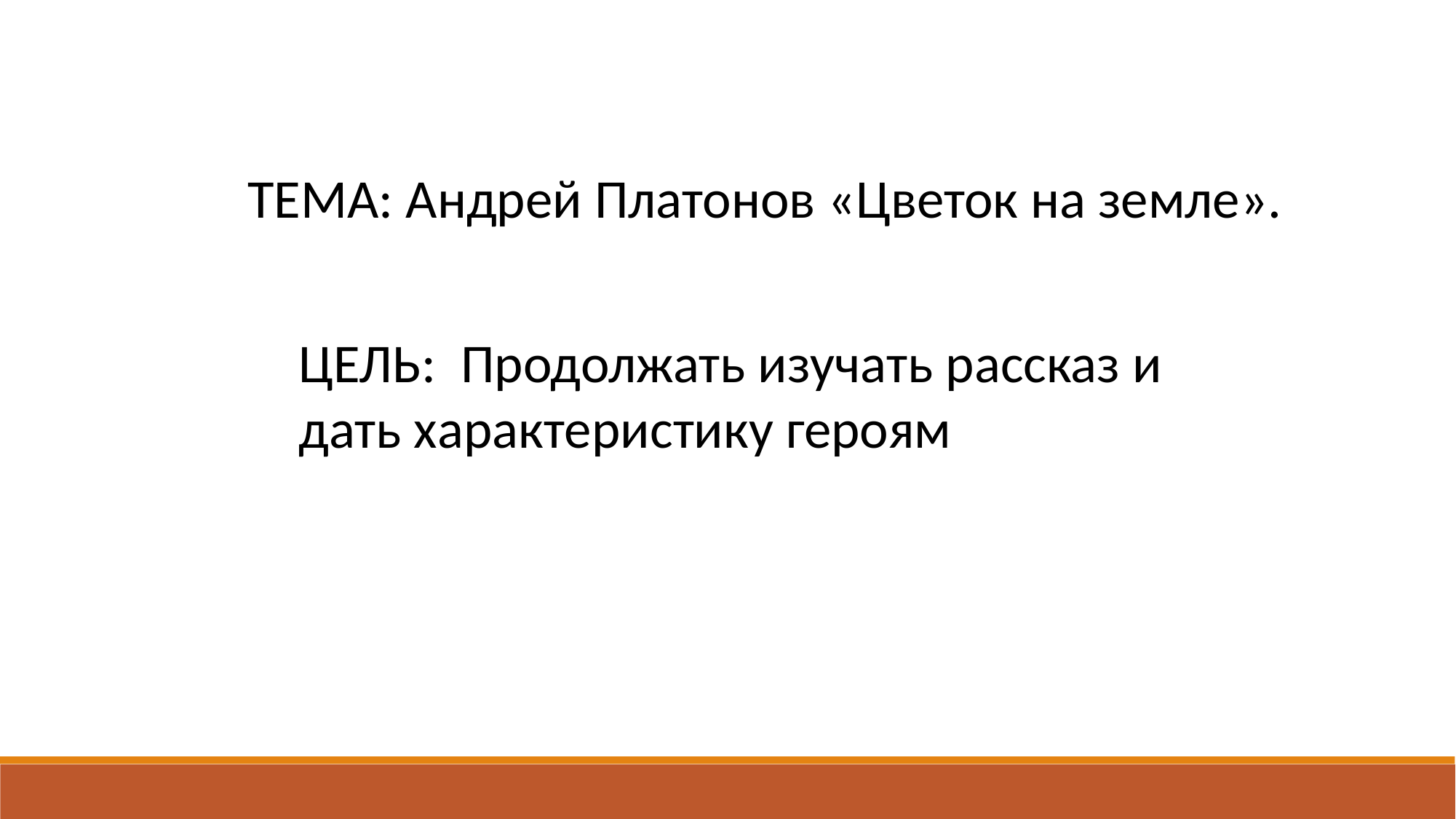

ТЕМА: Андрей Платонов «Цветок на земле».

ЦЕЛЬ:  Продолжать изучать рассказ и
дать характеристику героям